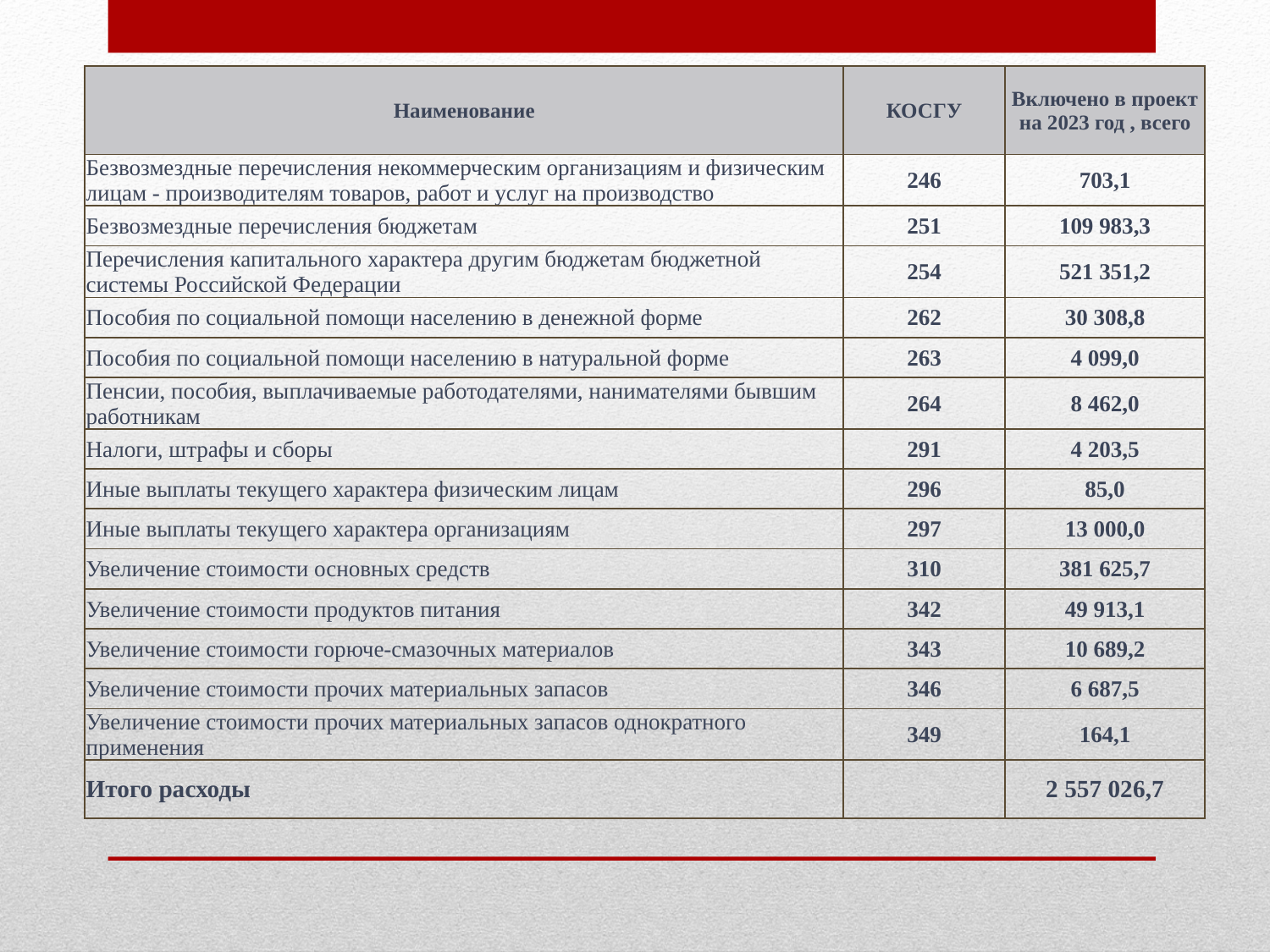

| Наименование | КОСГУ | Включено в проект на 2023 год , всего |
| --- | --- | --- |
| Безвозмездные перечисления некоммерческим организациям и физическим лицам - производителям товаров, работ и услуг на производство | 246 | 703,1 |
| Безвозмездные перечисления бюджетам | 251 | 109 983,3 |
| Перечисления капитального характера другим бюджетам бюджетной системы Российской Федерации | 254 | 521 351,2 |
| Пособия по социальной помощи населению в денежной форме | 262 | 30 308,8 |
| Пособия по социальной помощи населению в натуральной форме | 263 | 4 099,0 |
| Пенсии, пособия, выплачиваемые работодателями, нанимателями бывшим работникам | 264 | 8 462,0 |
| Налоги, штрафы и сборы | 291 | 4 203,5 |
| Иные выплаты текущего характера физическим лицам | 296 | 85,0 |
| Иные выплаты текущего характера организациям | 297 | 13 000,0 |
| Увеличение стоимости основных средств | 310 | 381 625,7 |
| Увеличение стоимости продуктов питания | 342 | 49 913,1 |
| Увеличение стоимости горюче-смазочных материалов | 343 | 10 689,2 |
| Увеличение стоимости прочих материальных запасов | 346 | 6 687,5 |
| Увеличение стоимости прочих материальных запасов однократного применения | 349 | 164,1 |
| Итого расходы |  | 2 557 026,7 |